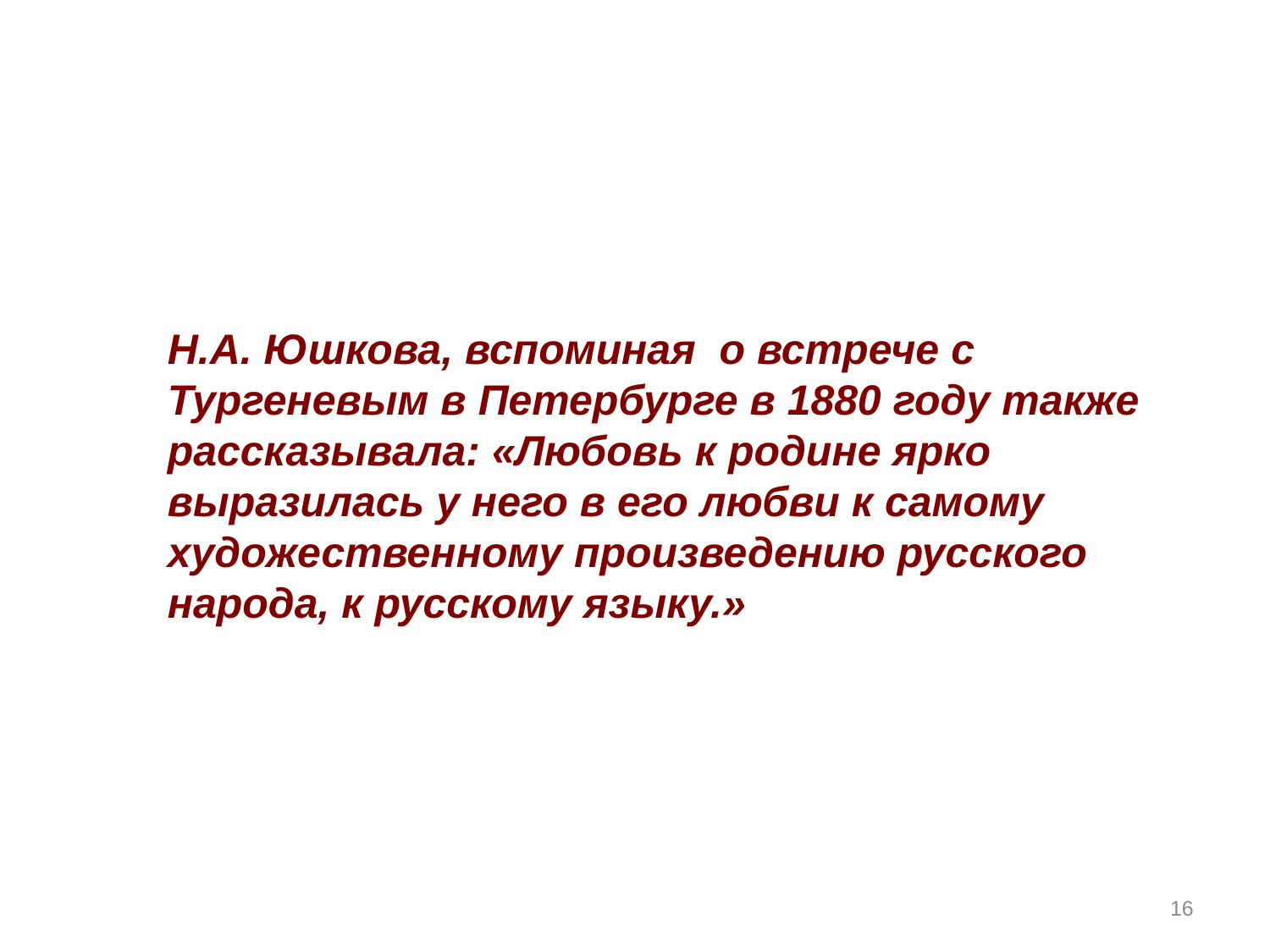

Н.А. Юшкова, вспоминая  о встрече с Тургеневым в Петербурге в 1880 году также рассказывала: «Любовь к родине ярко выразилась у него в его любви к самому художественному произведению русского народа, к русскому языку.»
16